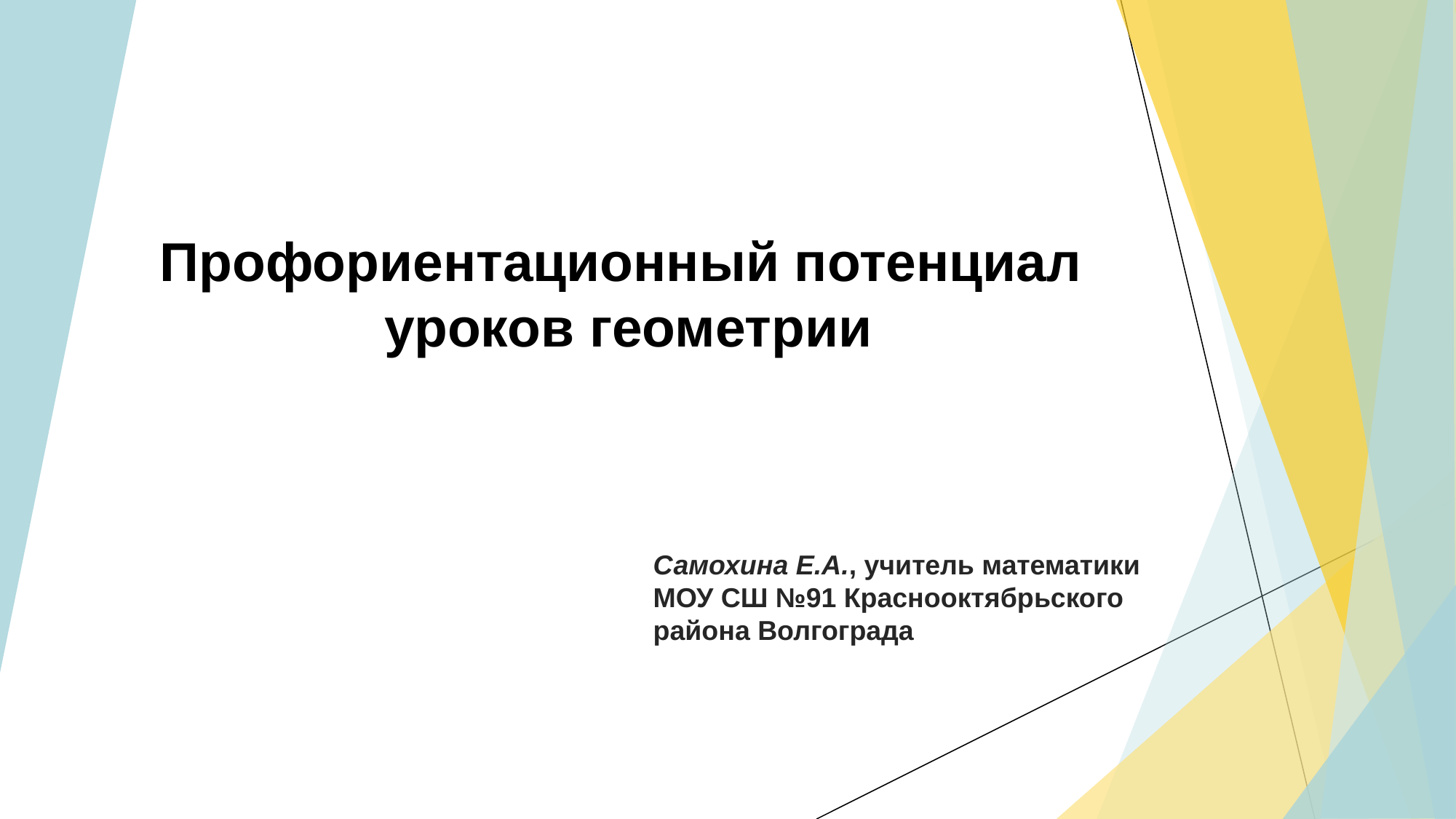

Профориентационный потенциал
уроков геометрии
Самохина Е.А., учитель математики МОУ СШ №91 Краснооктябрьского района Волгограда